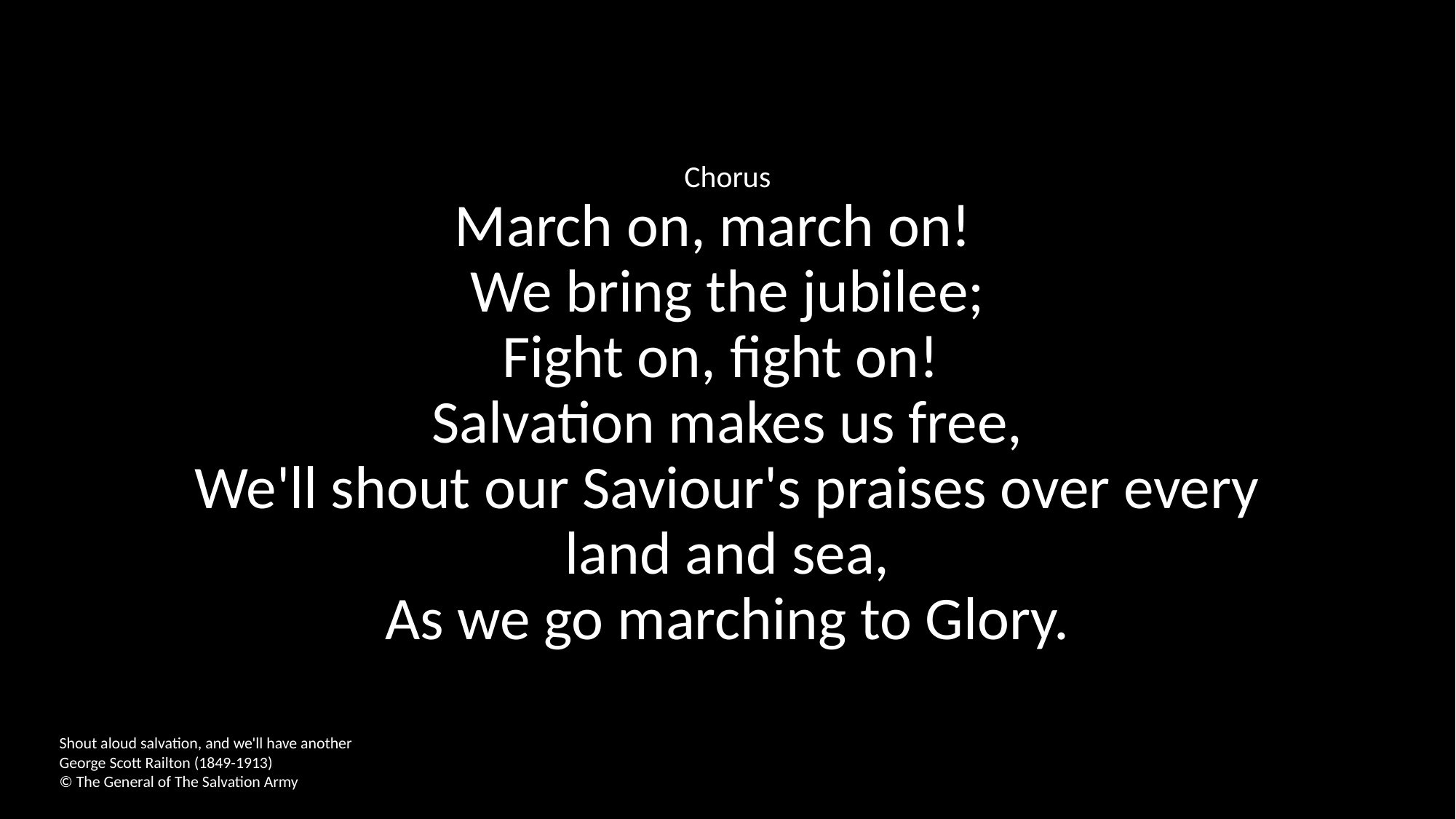

Chorus
March on, march on!
We bring the jubilee;
Fight on, fight on!
Salvation makes us free,
We'll shout our Saviour's praises over every land and sea,
As we go marching to Glory.
Shout aloud salvation, and we'll have another
George Scott Railton (1849-1913)
© The General of The Salvation Army